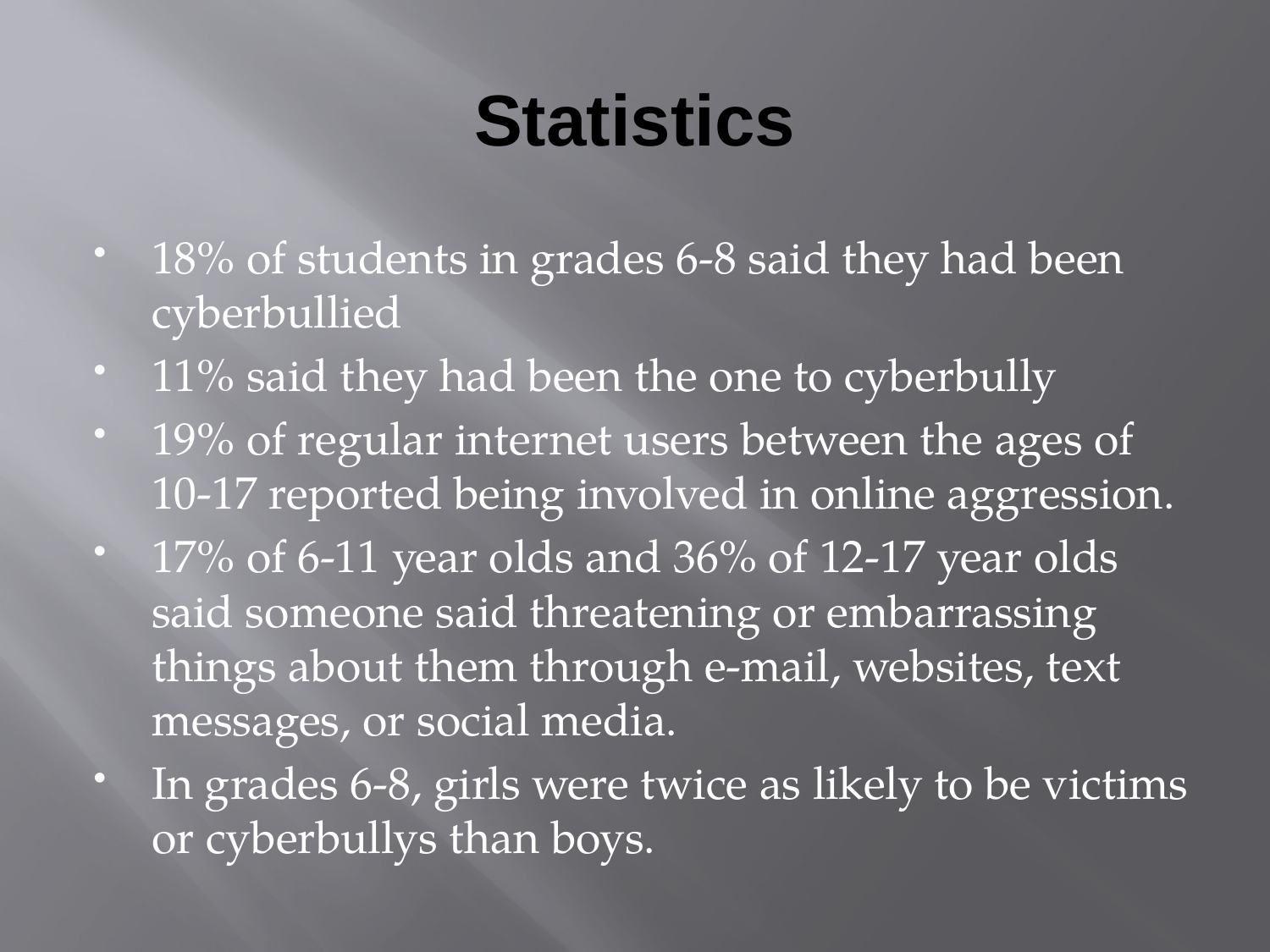

# Statistics
18% of students in grades 6-8 said they had been cyberbullied
11% said they had been the one to cyberbully
19% of regular internet users between the ages of 10-17 reported being involved in online aggression.
17% of 6-11 year olds and 36% of 12-17 year olds said someone said threatening or embarrassing things about them through e-mail, websites, text messages, or social media.
In grades 6-8, girls were twice as likely to be victims or cyberbullys than boys.